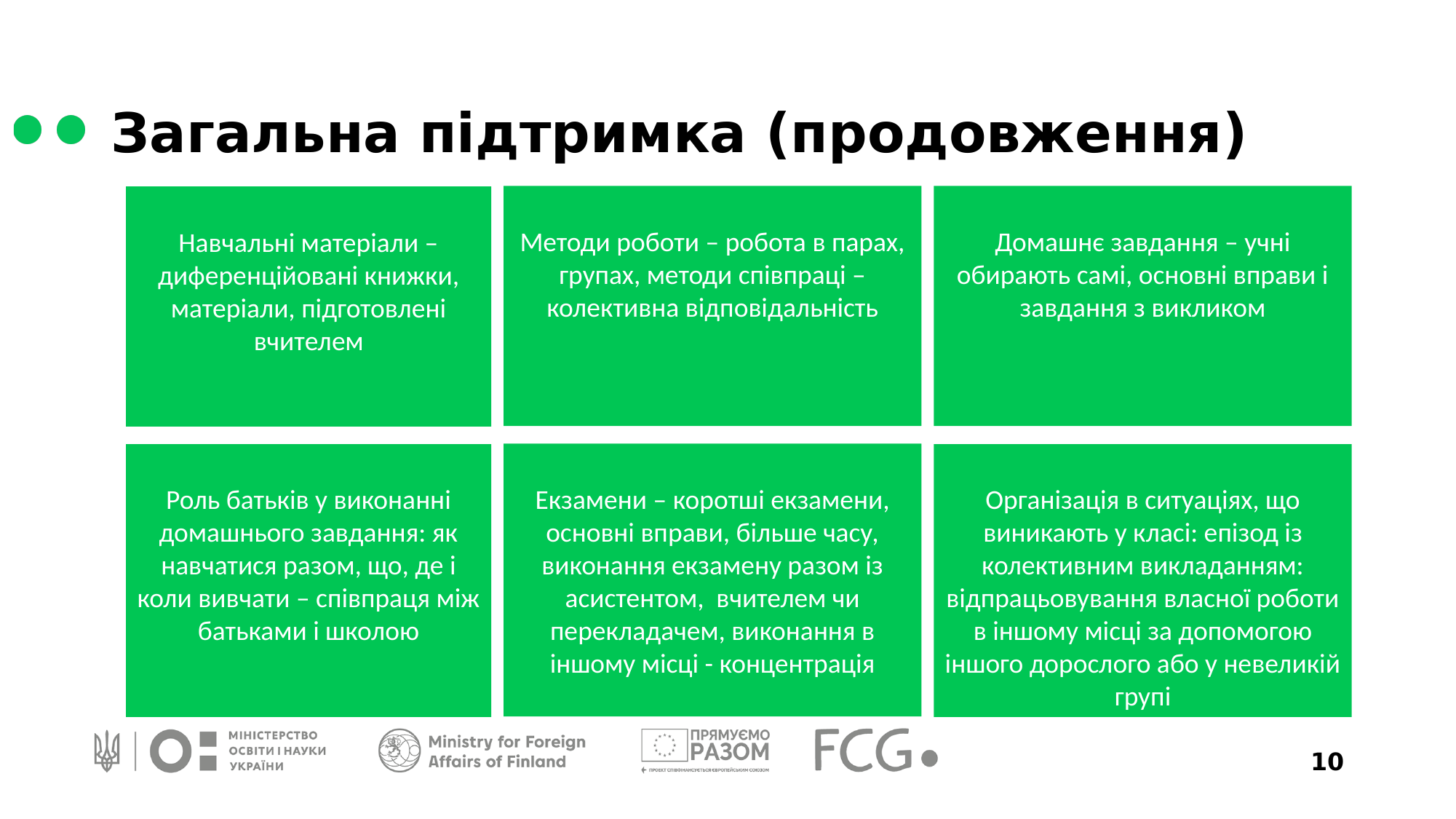

Загальна підтримка (продовження)

Методи роботи – робота в парах, групах, методи співпраці – колективна відповідальність

Домашнє завдання – учні обирають самі, основні вправи і завдання з викликом

Навчальні матеріали – диференційовані книжки, матеріали, підготовлені вчителем

Екзамени – коротші екзамени, основні вправи, більше часу, виконання екзамену разом із асистентом,  вчителем чи перекладачем, виконання в іншому місці - концентрація

Роль батьків у виконанні
домашнього завдання: як навчатися разом, що, де і коли вивчати – співпраця між батьками і школою

Організація в ситуаціях, що виникають у класі: епізод із колективним викладанням: відпрацьовування власної роботи в іншому місці за допомогою іншого дорослого або у невеликій групі
10